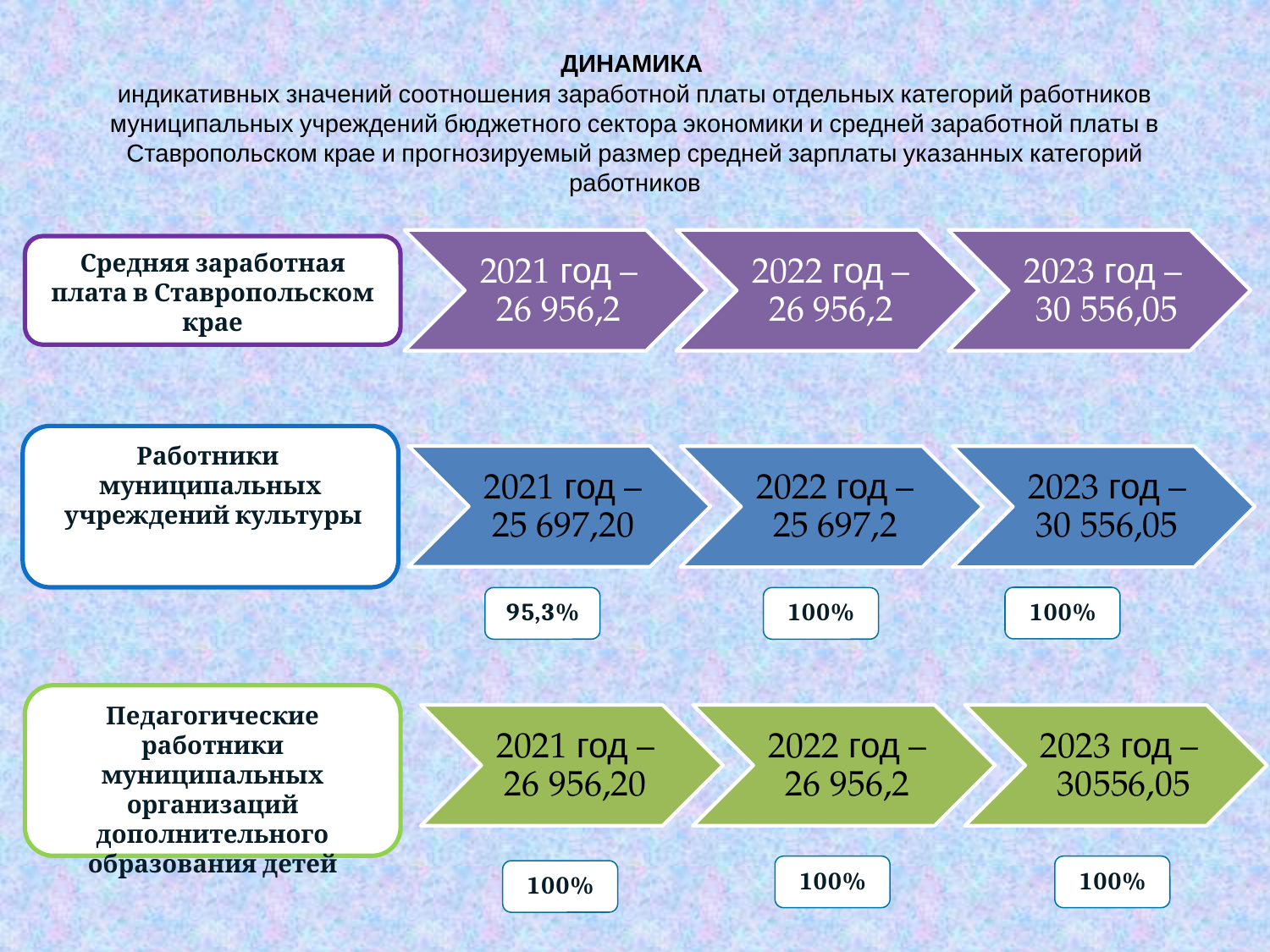

# ДИНАМИКА индикативных значений соотношения заработной платы отдельных категорий работников муниципальных учреждений бюджетного сектора экономики и средней заработной платы в Ставропольском крае и прогнозируемый размер средней зарплаты указанных категорий работников
2021 год – 26 956,2
2022 год – 26 956,2
2023 год –  30 556,05
Средняя заработная плата в Ставропольском крае
2021 год – 25 697,20
2022 год – 25 697,2
2023 год – 30 556,05
Работники
муниципальных
 учреждений культуры
100%
95,3%
100%
2021 год – 26 956,20
2022 год – 26 956,2
2023 год –  30556,05
Педагогические работники муниципальных организаций дополнительного образования детей
100%
100%
100%